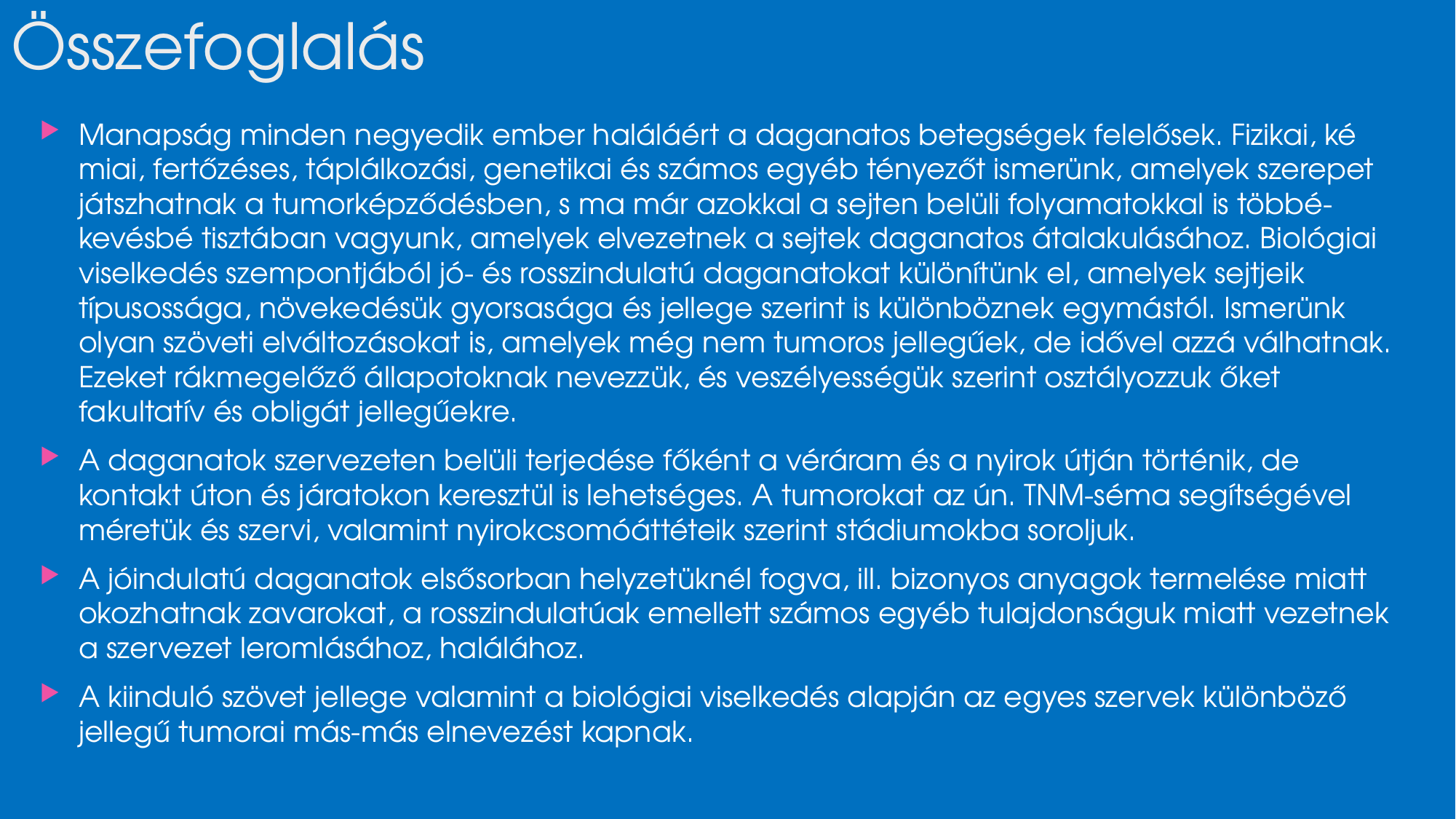

# Összefoglalás
Manapság minden negyedik ember haláláért a daganatos betegségek felelősek. Fizikai, ké­miai, fertőzéses, táplálkozási, genetikai és számos egyéb tényezőt ismerünk, amelyek szerepet játszhatnak a tumorképződésben, s ma már azokkal a sejten belüli folyamatokkal is többé-kevésbé tisztá­ban vagyunk, amelyek elvezetnek a sejtek daganatos átalakulásához. Biológiai viselkedés szempontjából jó- és rosszindulatú daganatokat különítünk el, amelyek sejtjeik típusossága, növekedésük gyorsasága és jellege szerint is különböznek egymástól. Ismerünk olyan szöveti elváltozásokat is, amelyek még nem tumoros jellegűek, de idővel azzá válhatnak. Ezeket rákmegelőző állapotoknak nevezzük, és veszélyességük szerint osztályozzuk őket fakultatív és obligát jellegűekre.
A daganatok szervezeten belüli terjedése főként a véráram és a nyirok útján történik, de kontakt úton és járatokon keresztül is lehetséges. A tumorokat az ún. TNM-séma segítségével méretük és szervi, valamint nyirokcsomóáttéteik szerint stádiumokba soroljuk.
A jóindulatú daganatok elsősorban helyzetüknél fogva, ill. bizonyos anyagok termelése miatt okozhatnak zavarokat, a rosszindulatúak emellett számos egyéb tulajdonságuk miatt vezetnek a szervezet leromlásához, halálához.
A kiinduló szövet jellege valamint a biológiai viselkedés alapján az egyes szervek különböző jellegű tumorai más-más elnevezést kapnak.